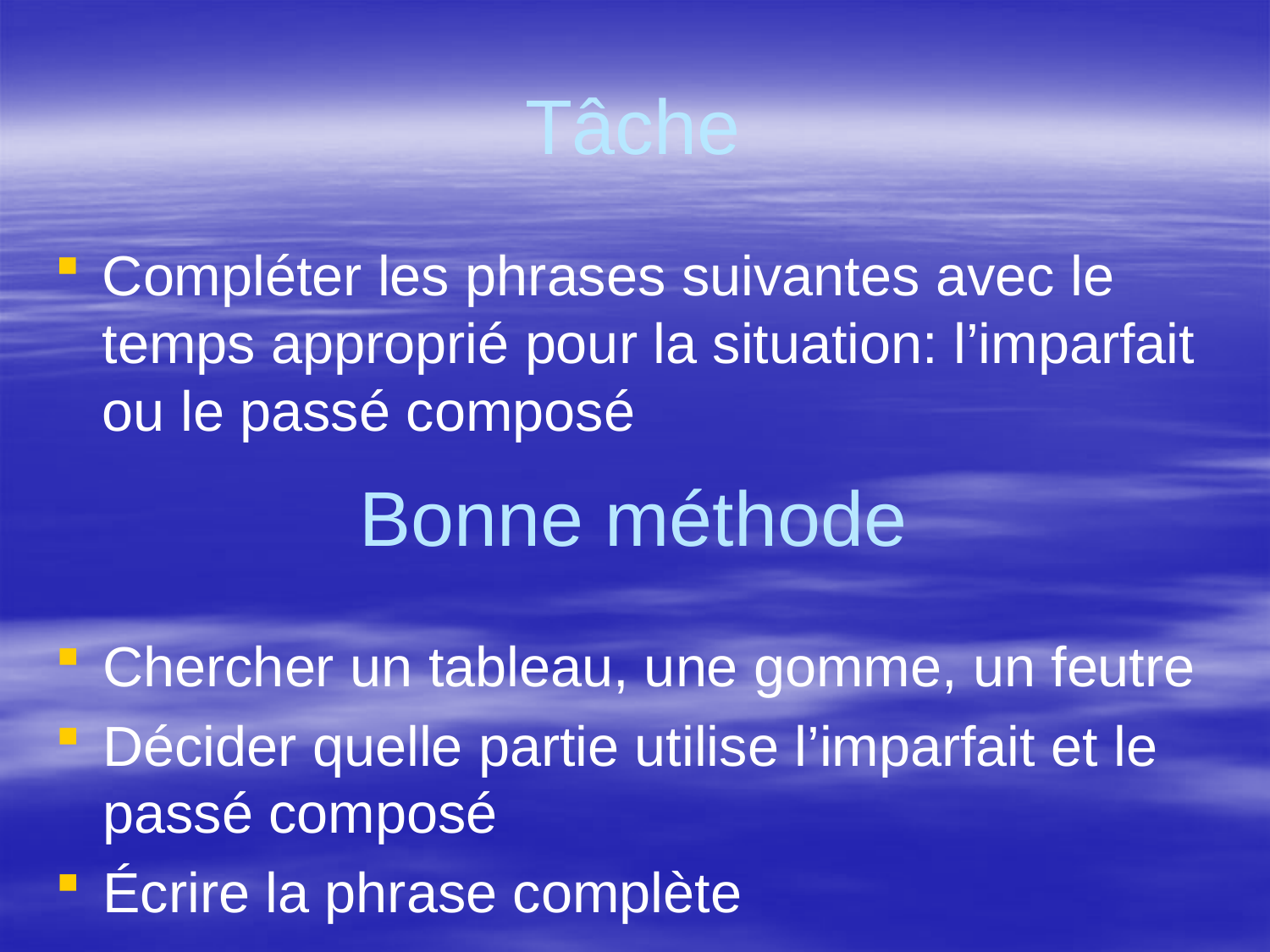

# Tâche
Compléter les phrases suivantes avec le temps approprié pour la situation: l’imparfait ou le passé composé
Bonne méthode
Chercher un tableau, une gomme, un feutre
Décider quelle partie utilise l’imparfait et le passé composé
Écrire la phrase complète